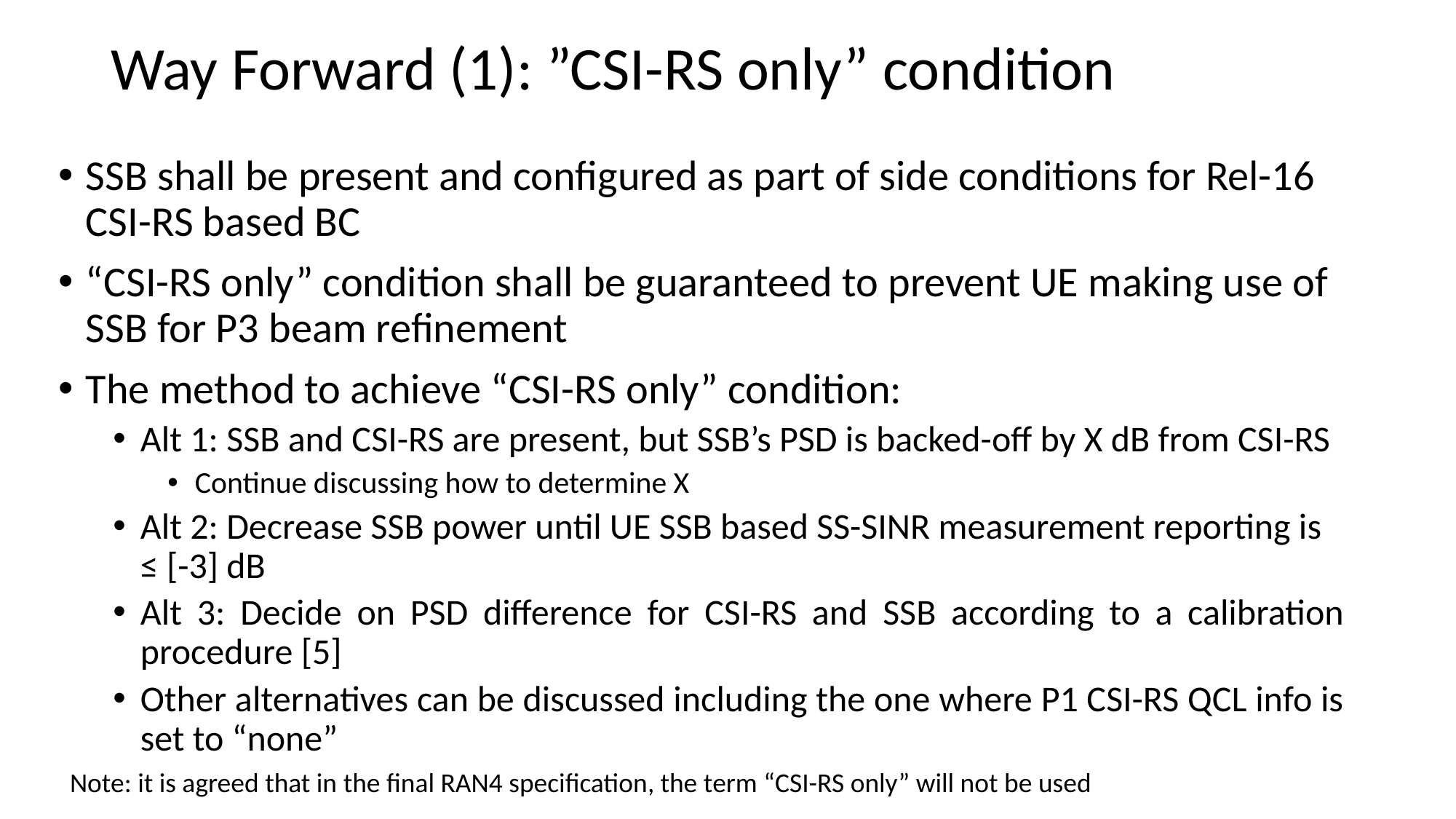

# Way Forward (1): ”CSI-RS only” condition
SSB shall be present and configured as part of side conditions for Rel-16 CSI-RS based BC
“CSI-RS only” condition shall be guaranteed to prevent UE making use of SSB for P3 beam refinement
The method to achieve “CSI-RS only” condition:
Alt 1: SSB and CSI-RS are present, but SSB’s PSD is backed-off by X dB from CSI-RS
Continue discussing how to determine X
Alt 2: Decrease SSB power until UE SSB based SS-SINR measurement reporting is ≤ [-3] dB
Alt 3: Decide on PSD difference for CSI-RS and SSB according to a calibration procedure [5]
Other alternatives can be discussed including the one where P1 CSI-RS QCL info is set to “none”

Note: it is agreed that in the final RAN4 specification, the term “CSI-RS only” will not be used